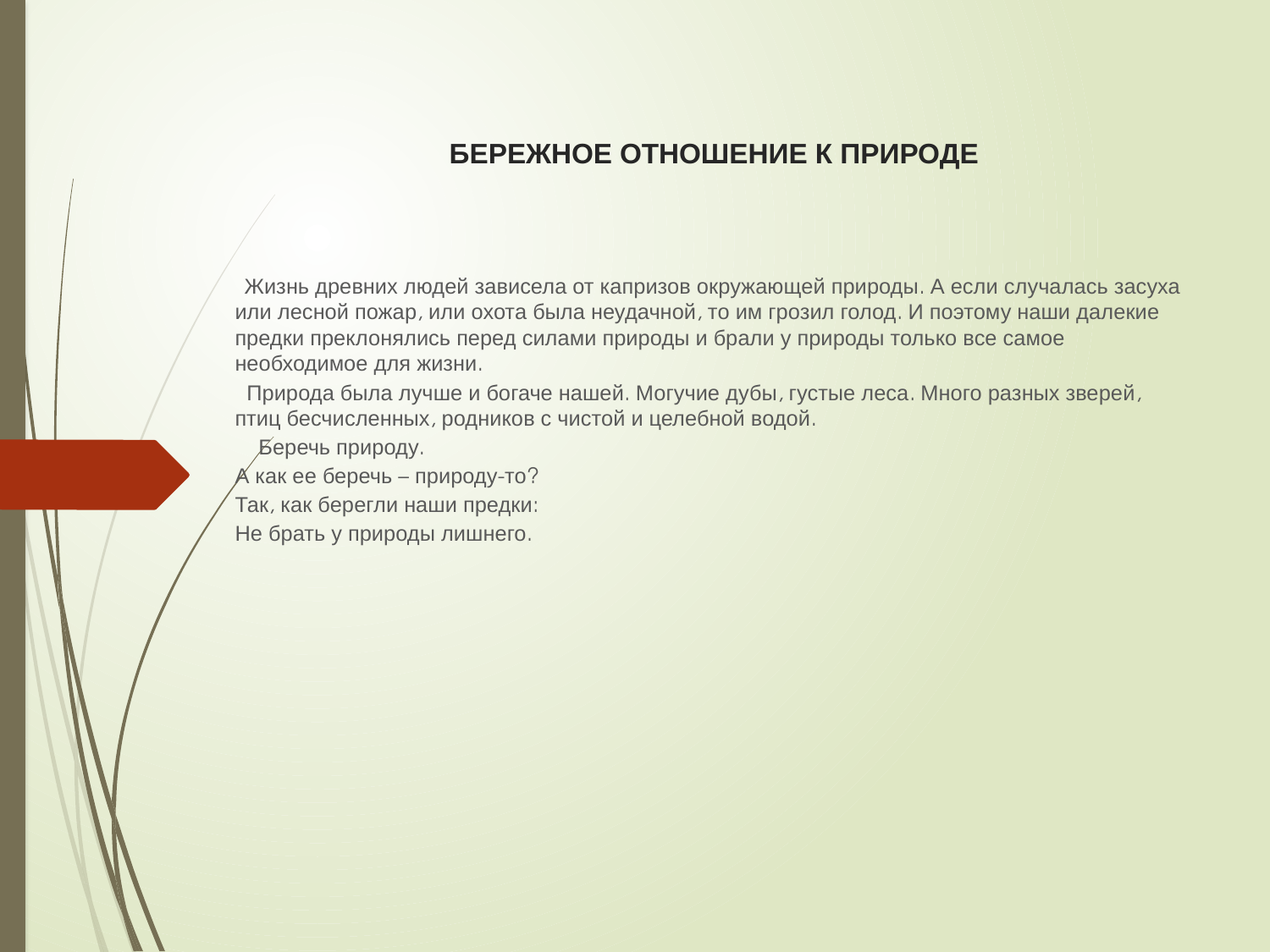

# БЕРЕЖНОЕ ОТНОШЕНИЕ К ПРИРОДЕ
  Жизнь древних людей зависела от капризов окружающей природы. А если случалась засуха или лесной пожар, или охота была неудачной, то им грозил голод. И поэтому наши далекие предки преклонялись перед силами природы и брали у природы только все самое необходимое для жизни.
  Природа была лучше и богаче нашей. Могучие дубы, густые леса. Много разных зверей, птиц бесчисленных, родников с чистой и целебной водой.
    Беречь природу.
А как ее беречь – природу-то?
Так, как берегли наши предки:
Не брать у природы лишнего.